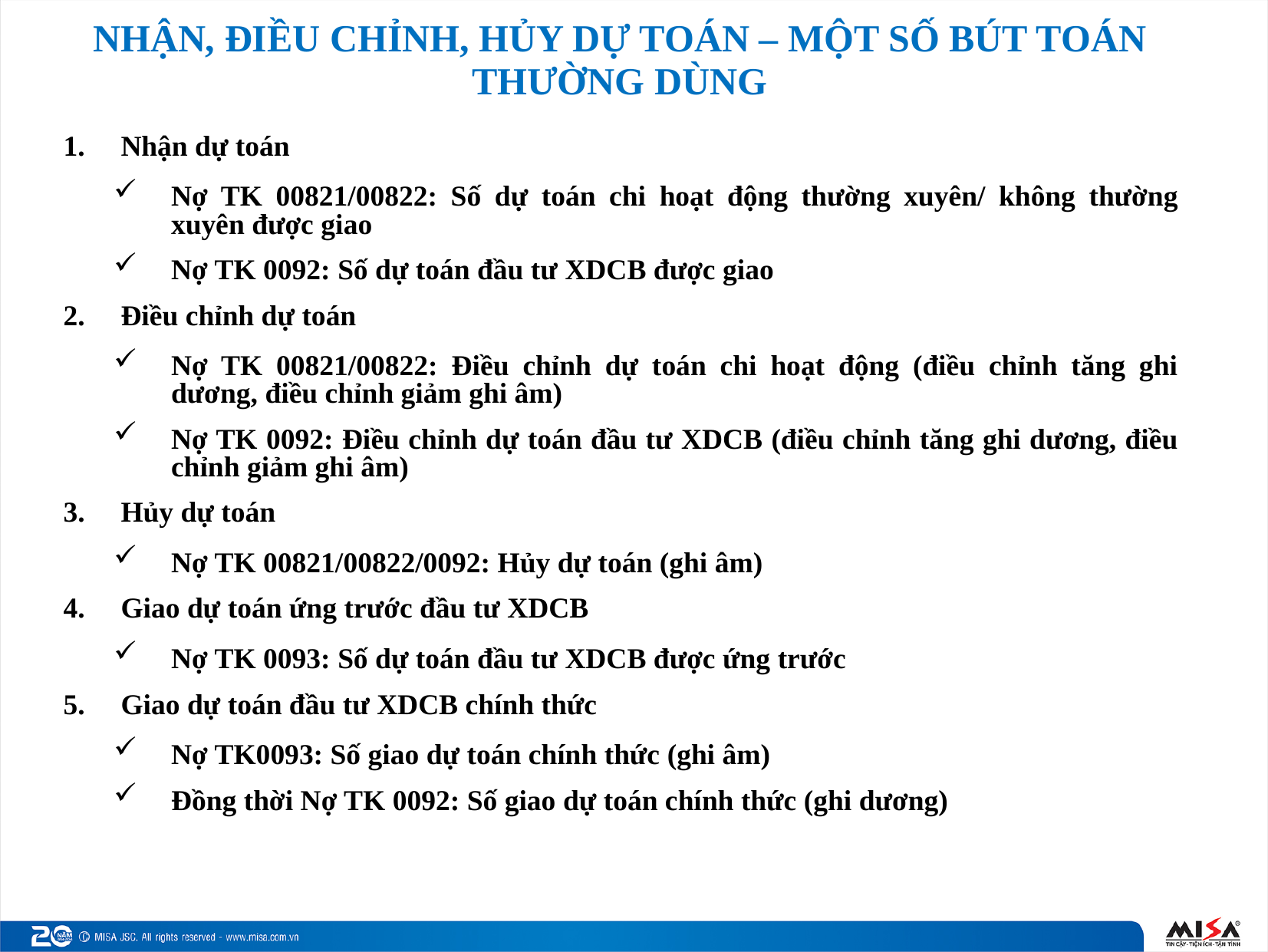

NHẬN, ĐIỀU CHỈNH, HỦY DỰ TOÁN – MỘT SỐ BÚT TOÁN THƯỜNG DÙNG
Nhận dự toán
Nợ TK 00821/00822: Số dự toán chi hoạt động thường xuyên/ không thường xuyên được giao
Nợ TK 0092: Số dự toán đầu tư XDCB được giao
Điều chỉnh dự toán
Nợ TK 00821/00822: Điều chỉnh dự toán chi hoạt động (điều chỉnh tăng ghi dương, điều chỉnh giảm ghi âm)
Nợ TK 0092: Điều chỉnh dự toán đầu tư XDCB (điều chỉnh tăng ghi dương, điều chỉnh giảm ghi âm)
Hủy dự toán
Nợ TK 00821/00822/0092: Hủy dự toán (ghi âm)
Giao dự toán ứng trước đầu tư XDCB
Nợ TK 0093: Số dự toán đầu tư XDCB được ứng trước
Giao dự toán đầu tư XDCB chính thức
Nợ TK0093: Số giao dự toán chính thức (ghi âm)
Đồng thời Nợ TK 0092: Số giao dự toán chính thức (ghi dương)